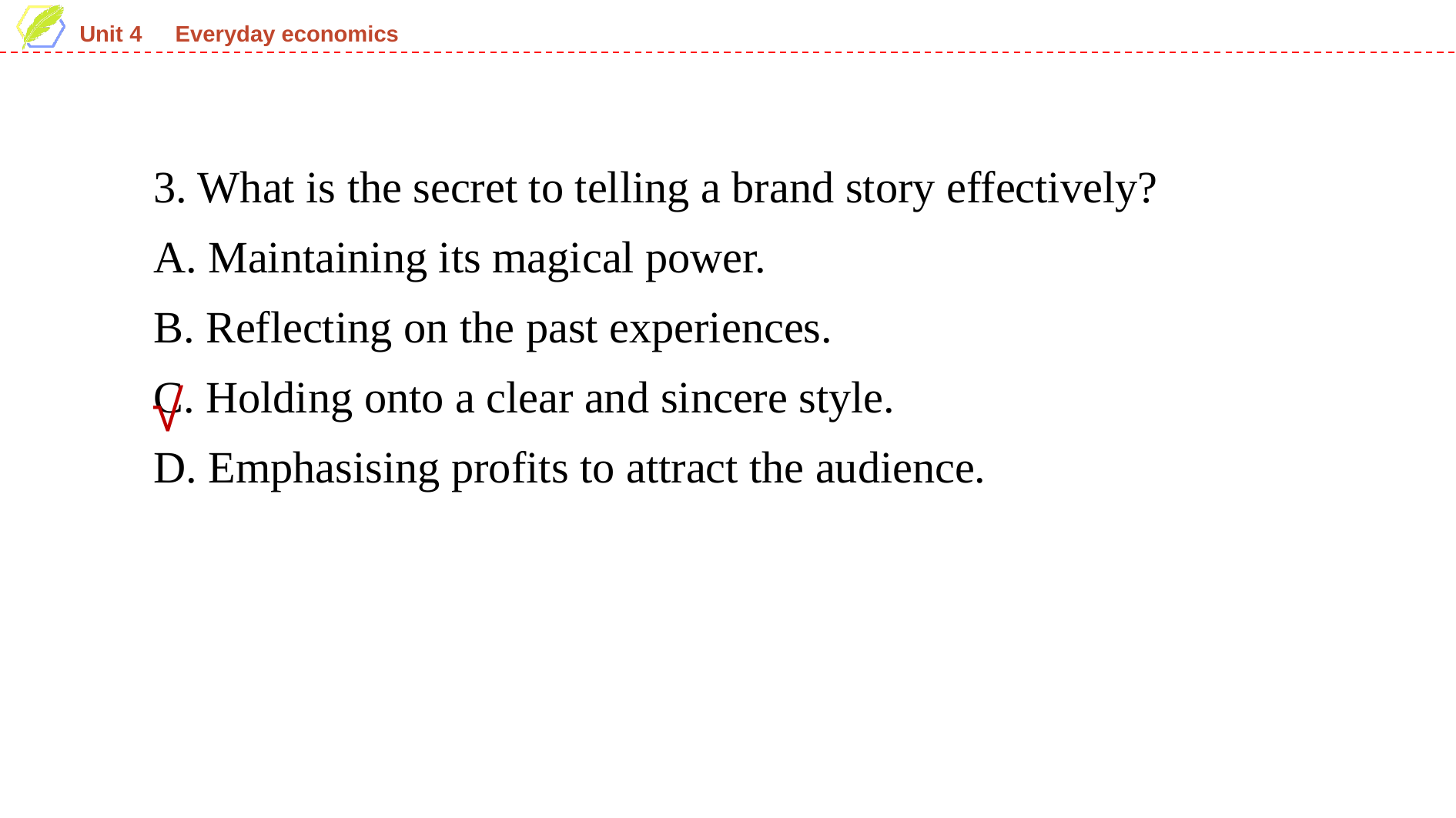

3. What is the secret to telling a brand story effectively?
A. Maintaining its magical power.
B. Reflecting on the past experiences.
C. Holding onto a clear and sincere style.
D. Emphasising profits to attract the audience.
√